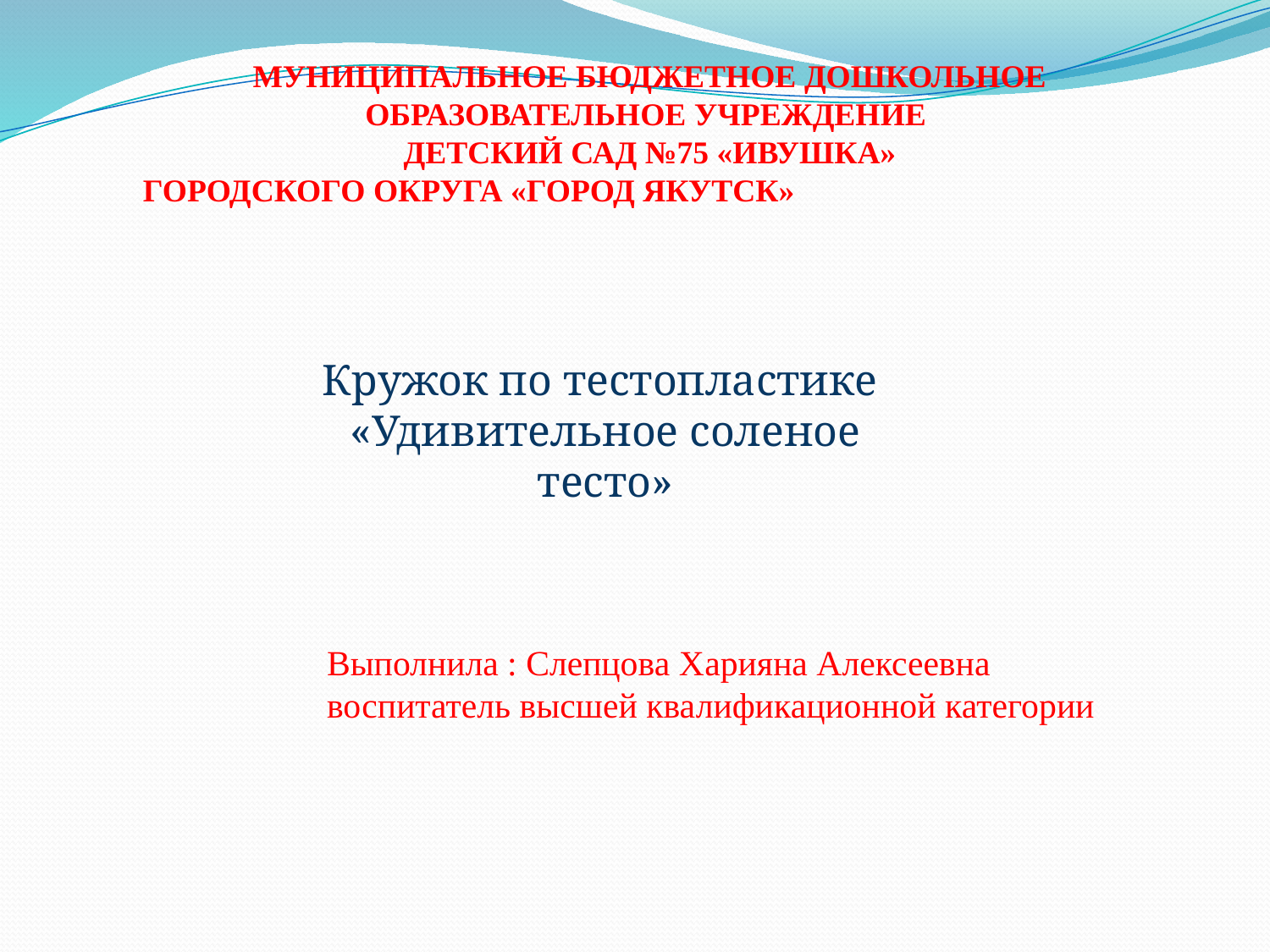

МУНИЦИПАЛЬНОЕ БЮДЖЕТНОЕ ДОШКОЛЬНОЕ ОБРАЗОВАТЕЛЬНОЕ УЧРЕЖДЕНИЕ
ДЕТСКИЙ САД №75 «ИВУШКА»
 ГОРОДСКОГО ОКРУГА «ГОРОД ЯКУТСК»

Кружок по тестопластике
«Удивительное соленое тесто»
Выполнила : Слепцова Харияна Алексеевна
воспитатель высшей квалификационной категории